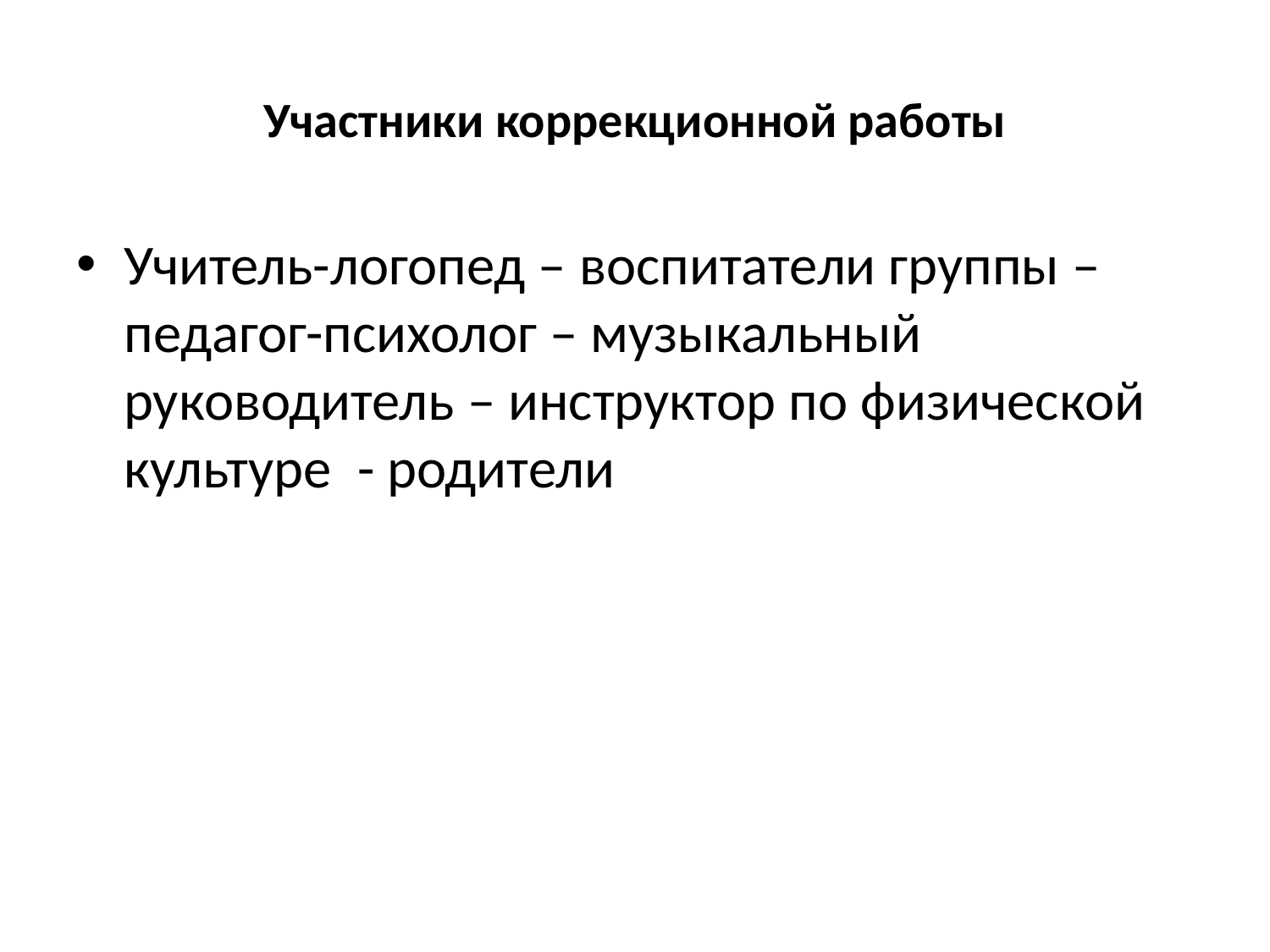

# Участники коррекционной работы
Учитель-логопед – воспитатели группы – педагог-психолог – музыкальный руководитель – инструктор по физической культуре  - родители